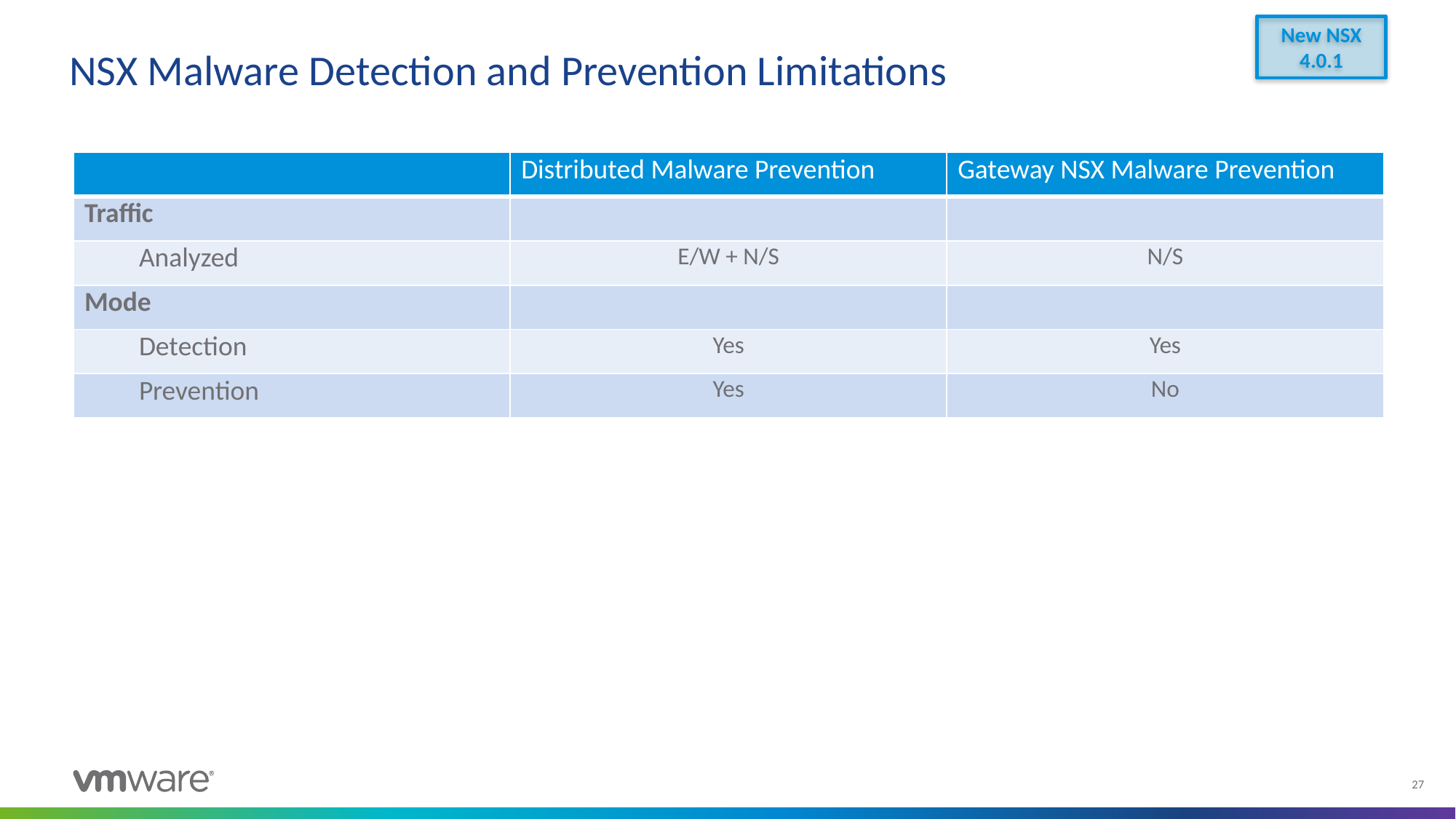

New NSX 4.0.1
# NSX Malware Detection and Prevention Limitations
|  | Distributed Malware Prevention | Gateway NSX Malware Prevention |
| --- | --- | --- |
| Traffic |  |  |
| Analyzed | E/W + N/S | N/S |
| Mode |  |  |
| Detection | Yes | Yes |
| Prevention | Yes | No |